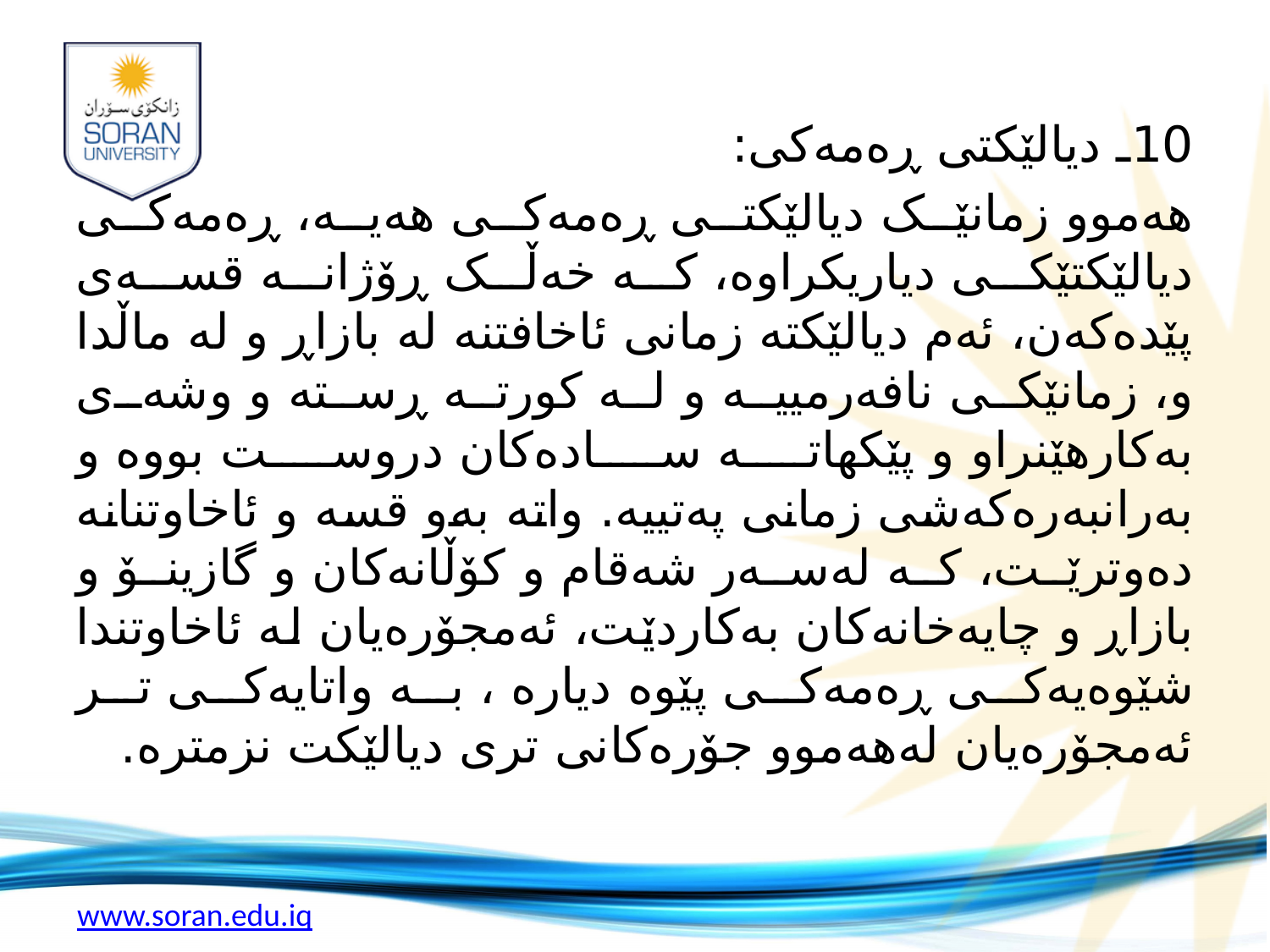

10ـ دیالێکتى ڕەمەکى:
هەموو زمانێک دیالێکتى ڕەمەکى هەیە، ڕەمەکى دیالێکتێکى دیاریکراوە، کە خەڵک ڕۆژانە قسەى پێدەکەن، ئەم دیالێکتە زمانى ئاخافتنە لە بازاڕ و لە ماڵدا و، زمانێکى نافەرمییە و لە کورتە ڕستە و وشەى بەکارهێنراو و پێکهاتە سادەکان دروست بووە و بەرانبەرەکەشى زمانى پەتییە. واتە بەو قسە و ئاخاوتنانە دەوترێت، کە لەسەر شەقام و کۆڵانەکان و گازینۆ و بازاڕ و چایەخانەکان بەکاردێت، ئەمجۆرەیان لە ئاخاوتندا شێوەیەکى ڕەمەکى پێوە دیارە ، بە واتایەکى تر ئەمجۆرەیان لەهەموو جۆرەکانى ترى دیالێکت نزمترە.